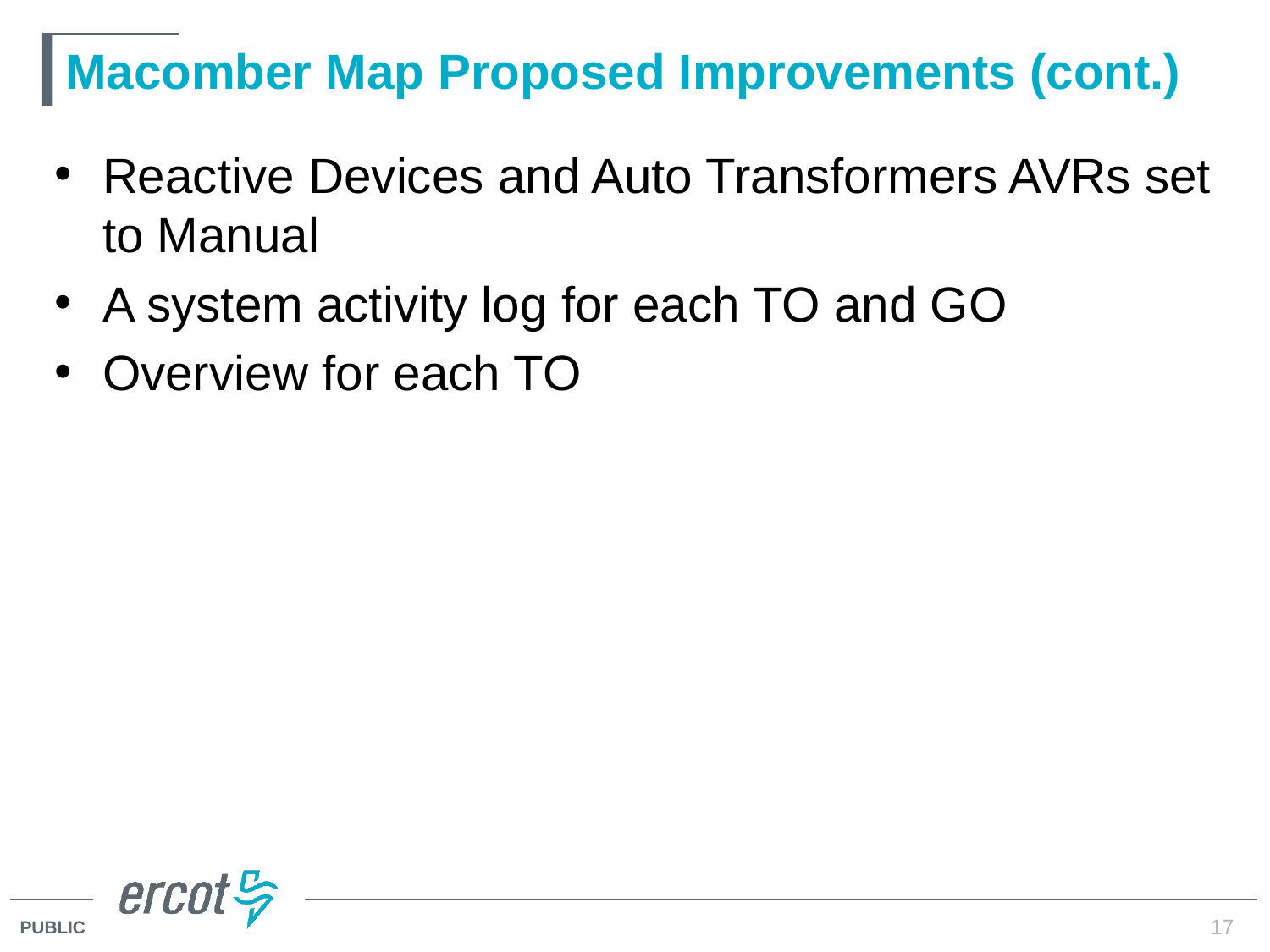

# Macomber Map Proposed Improvements (cont.)
Reactive Devices and Auto Transformers AVRs set to Manual
A system activity log for each TO and GO
Overview for each TO

17